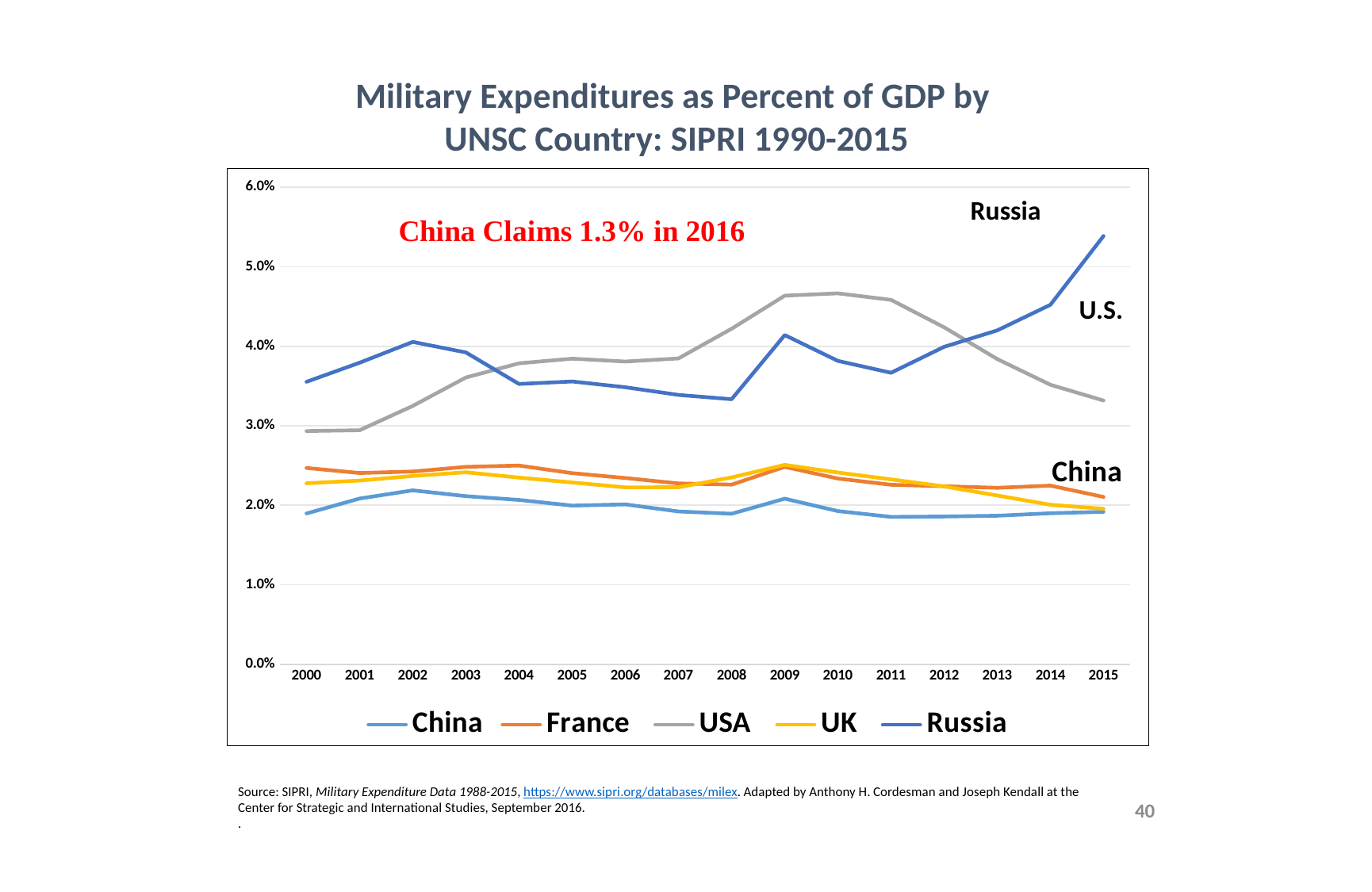

Military Expenditures as Percent of GDP by
UNSC Country: SIPRI 1990-2015

### Chart

| Category | China | France  | USA  | UK  | Russia |
|---|---|---|---|---|---|
| 2000 | 0.0189672128920792 | 0.0246909327860632 | 0.0293342602675793 | 0.0227657321067071 | 0.0355316775372486 |
| 2001 | 0.0208505289138854 | 0.0240578807237096 | 0.0294435029844283 | 0.0231049402124899 | 0.037933567834721 |
| 2002 | 0.0218794187091973 | 0.0242445157916219 | 0.0324955590981553 | 0.0236863917878284 | 0.0405489795918367 |
| 2003 | 0.0211514299238529 | 0.024832359902465 | 0.0360727844527266 | 0.0241500598475462 | 0.0392234486289509 |
| 2004 | 0.0206656834383817 | 0.0249916299407571 | 0.0378557870125215 | 0.0234844736777112 | 0.0352620698113097 |
| 2005 | 0.0199564858795509 | 0.0240382061989361 | 0.0384423806868952 | 0.0228643736903201 | 0.0355729461397964 |
| 2006 | 0.0201085082383944 | 0.0234301080851692 | 0.0380819723006084 | 0.0222559459609639 | 0.0348466273612926 |
| 2007 | 0.0192216352609456 | 0.0227488372776538 | 0.038470533790131 | 0.0222680484767947 | 0.0338815669380453 |
| 2008 | 0.0189313696945757 | 0.0225961498443196 | 0.042200413082766 | 0.0235038767346536 | 0.0333394616328655 |
| 2009 | 0.0208303571422996 | 0.0248264837828082 | 0.0463680498241866 | 0.0250829204179891 | 0.0414066593927918 |
| 2010 | 0.0192661364037368 | 0.0233578279743639 | 0.046656063724573 | 0.0241214349654927 | 0.0381623044492478 |
| 2011 | 0.0185390533683997 | 0.0225794210521968 | 0.0458398365758253 | 0.0232538695920137 | 0.0366636820375068 |
| 2012 | 0.0185855013213992 | 0.022395270655653 | 0.0423873279976231 | 0.0223697341523175 | 0.0399306279201616 |
| 2013 | 0.0186846732159946 | 0.0221967386517462 | 0.0383902251668347 | 0.0212315585229774 | 0.0419933639736149 |
| 2014 | 0.019 | 0.0224725331019628 | 0.0351573947579274 | 0.0200624898827233 | 0.0452228462073773 |
| 2015 | 0.0191760834661198 | 0.0210470993572942 | 0.0331710466268185 | 0.0195568409494175 | 0.0538690634049091 |
Russia
U.S.

Source: SIPRI, Military Expenditure Data 1988-2015, https://www.sipri.org/databases/milex. Adapted by Anthony H. Cordesman and Joseph Kendall at the Center for Strategic and International Studies, September 2016.
.
40